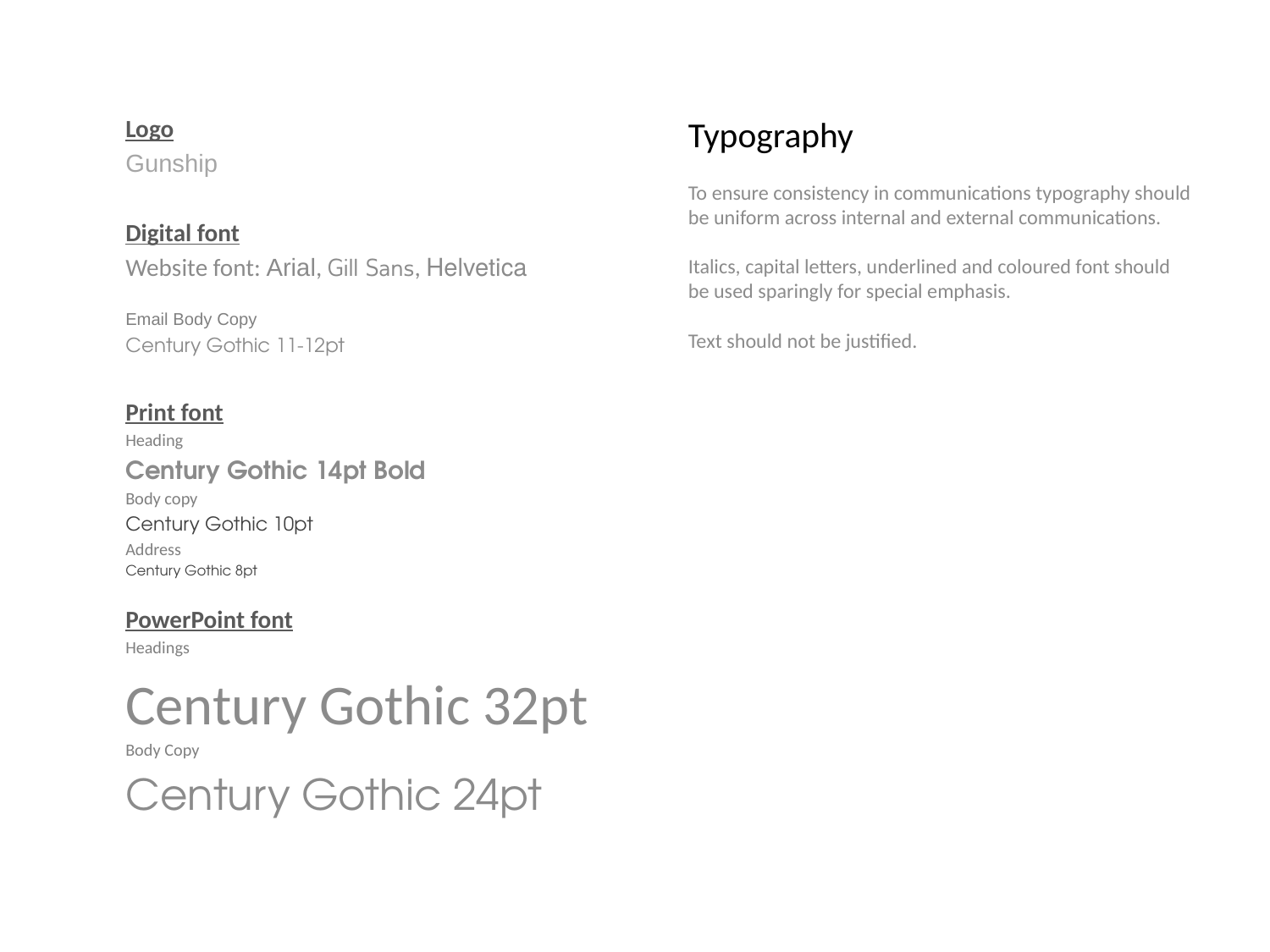

Logo
Gunship

Digital font
Website font: Arial, Gill Sans, Helvetica

Email Body Copy
Century Gothic 11-12pt

Print font
Heading
Century Gothic 14pt Bold
Body copy
Century Gothic 10pt
Address
Century Gothic 8pt

PowerPoint font
Headings
Century Gothic 32pt
Body Copy
Century Gothic 24pt

# Typography To ensure consistency in communications typography should be uniform across internal and external communications. Italics, capital letters, underlined and coloured font should be used sparingly for special emphasis. Text should not be justified.